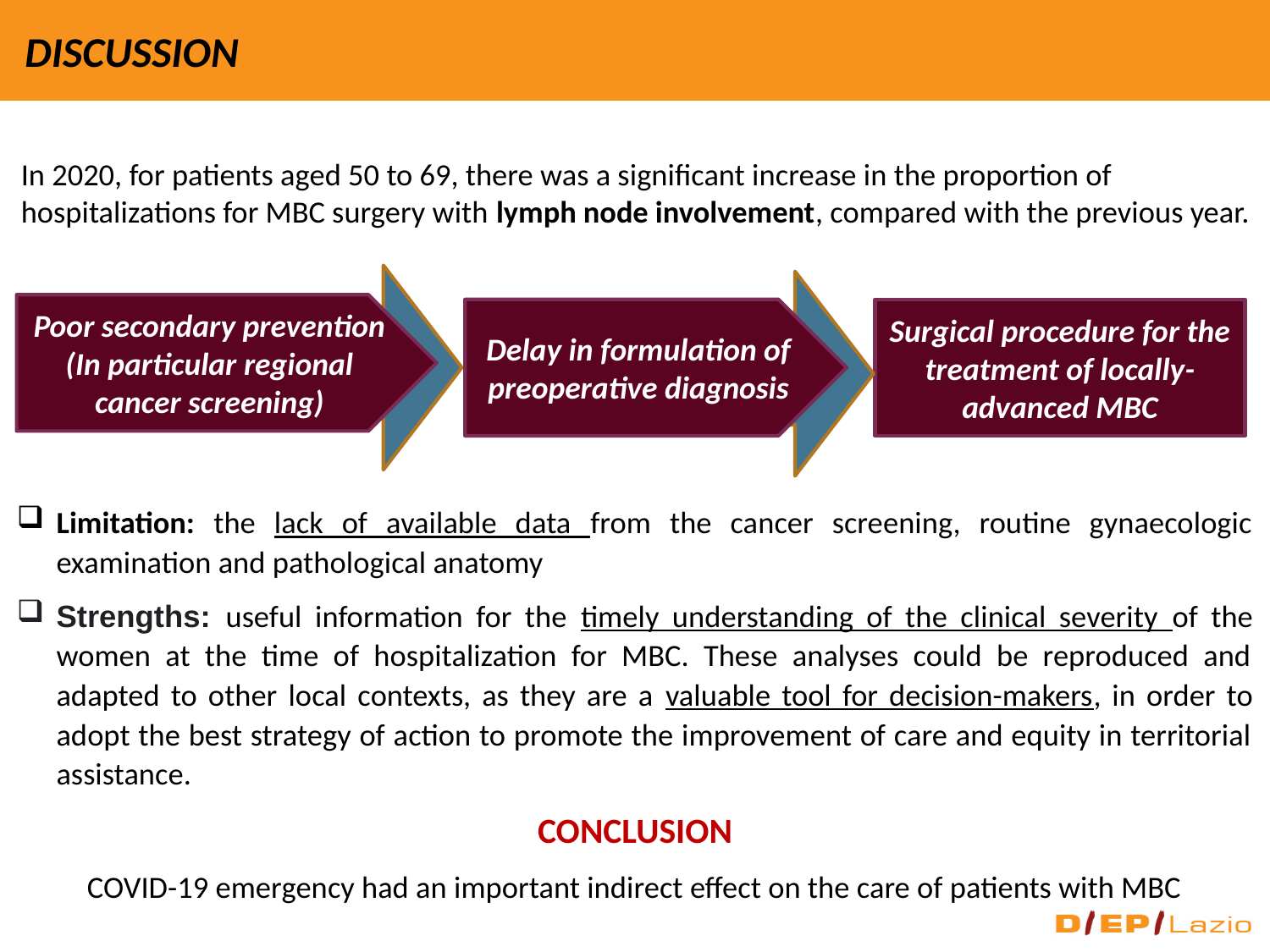

DISCUSSION
In 2020, for patients aged 50 to 69, there was a significant increase in the proportion of hospitalizations for MBC surgery with lymph node involvement, compared with the previous year.

Poor secondary prevention
(In particular regional cancer screening)
Delay in formulation of preoperative diagnosis
Surgical procedure for the treatment of locally-advanced MBC
Limitation: the lack of available data from the cancer screening, routine gynaecologic examination and pathological anatomy
Strengths: useful information for the timely understanding of the clinical severity of the women at the time of hospitalization for MBC. These analyses could be reproduced and adapted to other local contexts, as they are a valuable tool for decision-makers, in order to adopt the best strategy of action to promote the improvement of care and equity in territorial assistance.
CONCLUSION
COVID-19 emergency had an important indirect effect on the care of patients with MBC